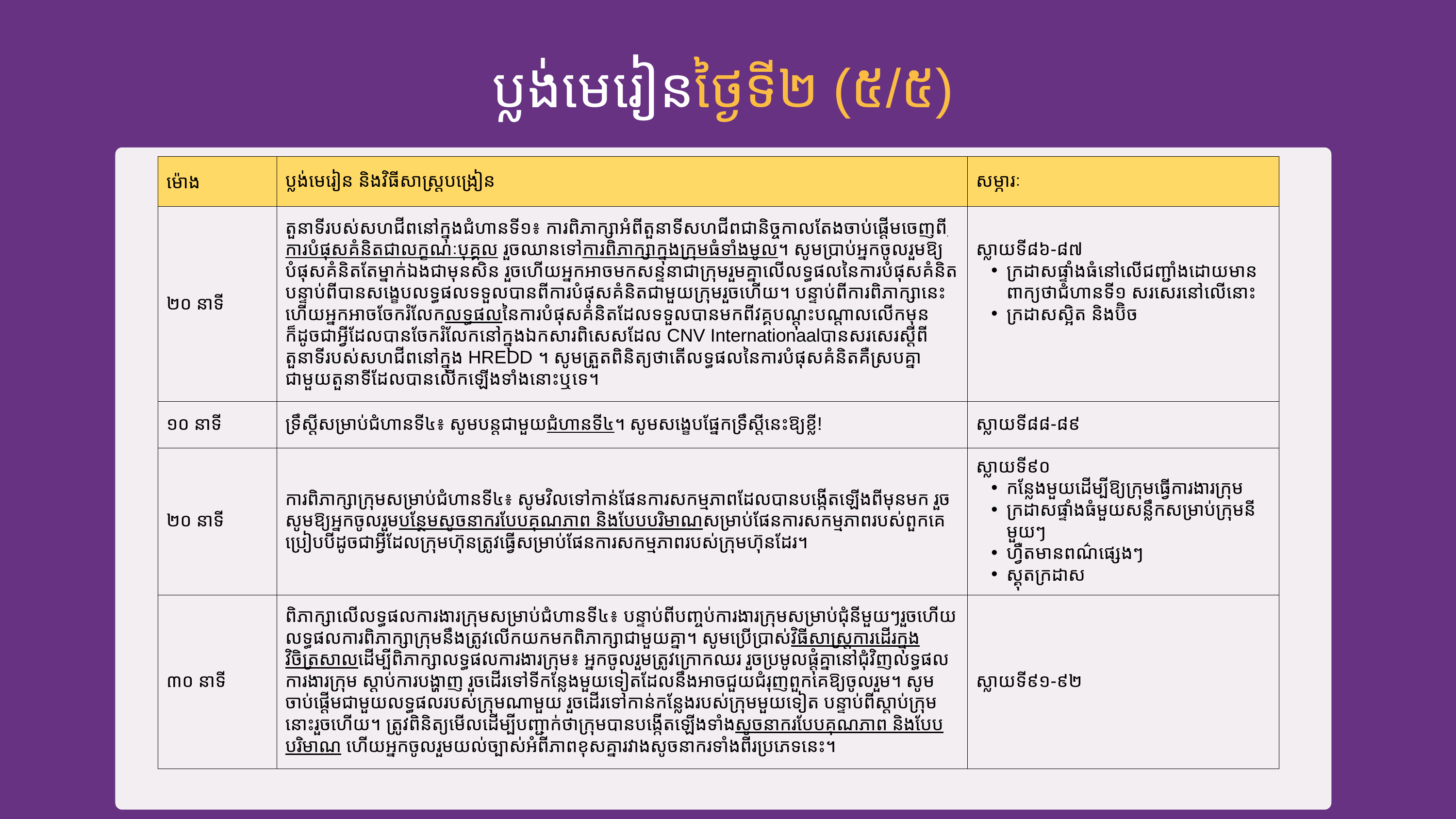

ប្លង់មេរៀនថ្ងៃទី២ (៥/៥)

| ម៉ោង | ប្លង់មេរៀន និងវិធីសាស្ត្រ​បង្រៀន​ | សម្ភារៈ |
| --- | --- | --- |
| ២០ នាទី | តួនាទីរបស់​សហជីព​នៅក្នុងជំហានទី១៖ ការពិភាក្សា​អំពី​តួនាទីសហជីព​ជានិច្ច​កាល​តែង​ចាប់ផ្ដើម​ចេញពី​ការបំផុស​គំនិត​ជាលក្ខណៈបុគ្គល​ រួចឈានទៅការពិភាក្សា​ក្នុងក្រុមធំទាំងមូល។ សូមប្រាប់​អ្នកចូលរួម​ឱ្យ​បំផុសគំនិត​តែម្នាក់ឯង​ជាមុនសិន រួចហើយអ្នកអាចមក​សន្ទនា​ជាក្រុមរួមគ្នា​លើលទ្ធផលនៃការបំផុសគំនិត​​បន្ទាប់ពីបាន​សង្ខេបលទ្ធផល​ទទួលបាន​ពីការបំផុសគំនិត​ជាមួយក្រុមរួចហើយ។ បន្ទាប់ពីការពិភាក្សា​នេះហើយ​អ្នកអាច​ចែករំលែក​លទ្ធផលនៃការ​បំផុសគំនិត​ដែលទទួលបានមកពី​វគ្គបណ្ដុះបណ្ដាល​លើកមុនក៏ដូចជា​អ្វីដែលបានចែករំលែកនៅក្នុងឯកសារពិសេស​ដែល​ CNV Internationaalបានសរសេ​រស្ដីពី​តួនាទីរបស់សហជីពនៅក្នុង HREDD ។ សូម​ត្រួតពិនិត្យ​ថាតើ​លទ្ធផលនៃការបំផុសគំនិត​​គឺ​ស្រប​គ្នា​ជាមួយ​តួនាទី​ដែលបាន​លើកឡើង​ទាំងនោះ​ឬទេ។ | ស្លាយទី​៨៦-៨៧ ក្រដាសផ្ទាំងធំនៅលើជញ្ជាំង​ដោយ​មានពាក្យថា​ជំហានទី១ សរសេរ​នៅលើនោះ ក្រដាសស្អិត​ និងប៊ិច​ |
| ១០ នាទី | ទ្រឹស្ដីសម្រាប់​ជំហានទី៤៖ សូមបន្ត​ជាមួយ​ជំហានទី៤។ សូមសង្ខេប​ផ្នែក​ទ្រឹស្ដីនេះ​ឱ្យខ្លី​! | ស្លាយទី​៨៨-៨៩ |
| ២០ នាទី | ការពិភាក្សា​ក្រុម​សម្រាប់​ជំហានទី៤៖ សូមវិលទៅកាន់​​ផែនការសកម្មភាព​ដែលបាន​បង្កើត​ឡើង​ពីមុនមក រួចសូម​ឱ្យ​អ្នក​ចូលរួម​បន្ថែមសូចនាករ​បែប​គុណភាព​ និងបែប​បរិមាណ​សម្រាប់​ផែនការសកម្មភាព​របស់​ពួកគេប្រៀបបីដូចជា​អ្វីដែល​ក្រុមហ៊ុន​ត្រូវ​ធ្វើ​សម្រាប់​​ផែនការសកម្មភាពរបស់​​ក្រុមហ៊ុនដែរ​​​។ | ស្លាយទី​៩០ កន្លែងមួយ​ដើម្បី​ឱ្យ​ក្រុម​ធ្វើការងារក្រុម ក្រដាសផ្ទាំងធំមួយសន្លឹកសម្រាប់​ក្រុមនីមួយៗ ហ្វឺតមានពណ៌ផ្សេងៗ​ ស្គុតក្រដាស |
| ៣០ នាទី | ពិភាក្សាលើលទ្ធផលការងារក្រុម​សម្រាប់ជំហានទី៤៖ បន្ទាប់ពីបញ្ចប់​​ការងារក្រុមសម្រាប់​​ជុំ​នីមួយៗ​រួច​ហើយ លទ្ធផល​ការពិភាក្សា​ក្រុម​នឹង​ត្រូវ​លើកយកមក​ពិភាក្សា​ជាមួយ​គ្នា​។ សូម​ប្រើប្រាស់​វិធីសាស្ត្រការដើរ​ក្នុង​​វិចិត្រសាល​ដើម្បីពិភាក្សាលទ្ធផល​​ការងារក្រុម​៖ អ្នកចូលរួម​ត្រូវ​ក្រោកឈរ ​រួច​ប្រមូលផ្ដុំ​គ្នា​នៅជុំ​វិញ​លទ្ធផលការងារក្រុម ស្ដាប់​ការបង្ហាញ​ រួចដើរ​ទៅទីកន្លែងមួយទៀត​ដែលនឹងអាចជួយជំរុញពួកគេឱ្យ​ចូលរួម។ សូម​ចាប់ផ្ដើម​ជាមួយ​លទ្ធផលរបស់​ក្រុមណាមួយ រួចដើរ​ទៅកាន់​​កន្លែងរបស់​ក្រុម​​មួយ​ទៀត ​បន្ទាប់ពី​ស្ដាប់ក្រុមនោះ​រួចហើយ​។ ត្រូវ​ពិនិត្យមើល​ដើម្បីបញ្ជាក់​ថា​ក្រុមបានបង្កើតឡើងទាំង​​សូចនាករបែប​គុណភាព និងបែប​បរិមាណ​ ហើយអ្នក​ចូលរួម​យល់​ច្បាស់​អំពីភាពខុសគ្នា​រវាង​​សូចនាករ​ទាំងពីរ​ប្រភេទ​នេះ។ | ស្លាយទី​៩១-៩២ |